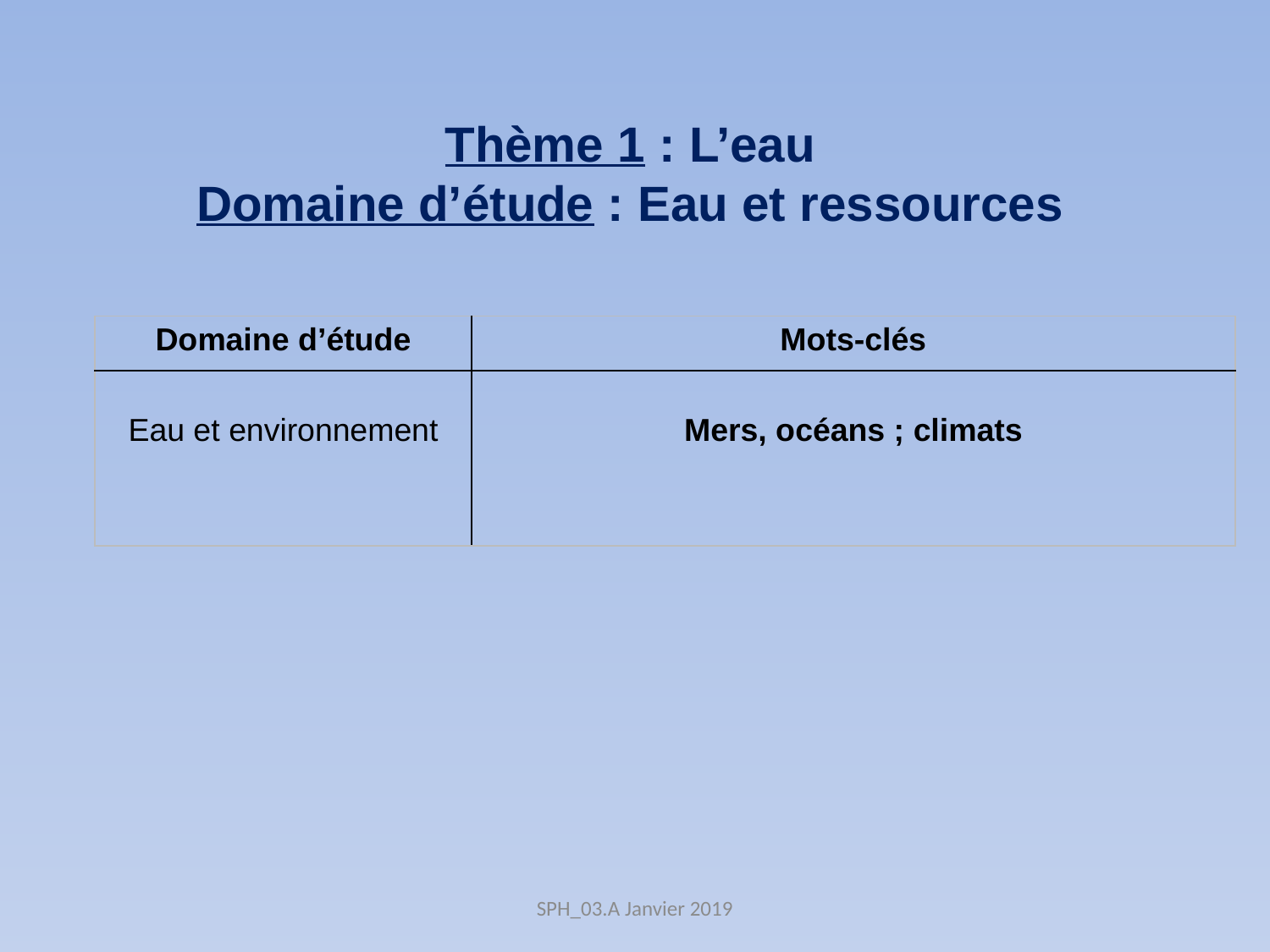

Thème 1 : L’eau
Domaine d’étude : Eau et ressources
| Domaine d’étude | Mots-clés |
| --- | --- |
| Eau et environnement | Mers, océans ; climats |
SPH_03.A Janvier 2019